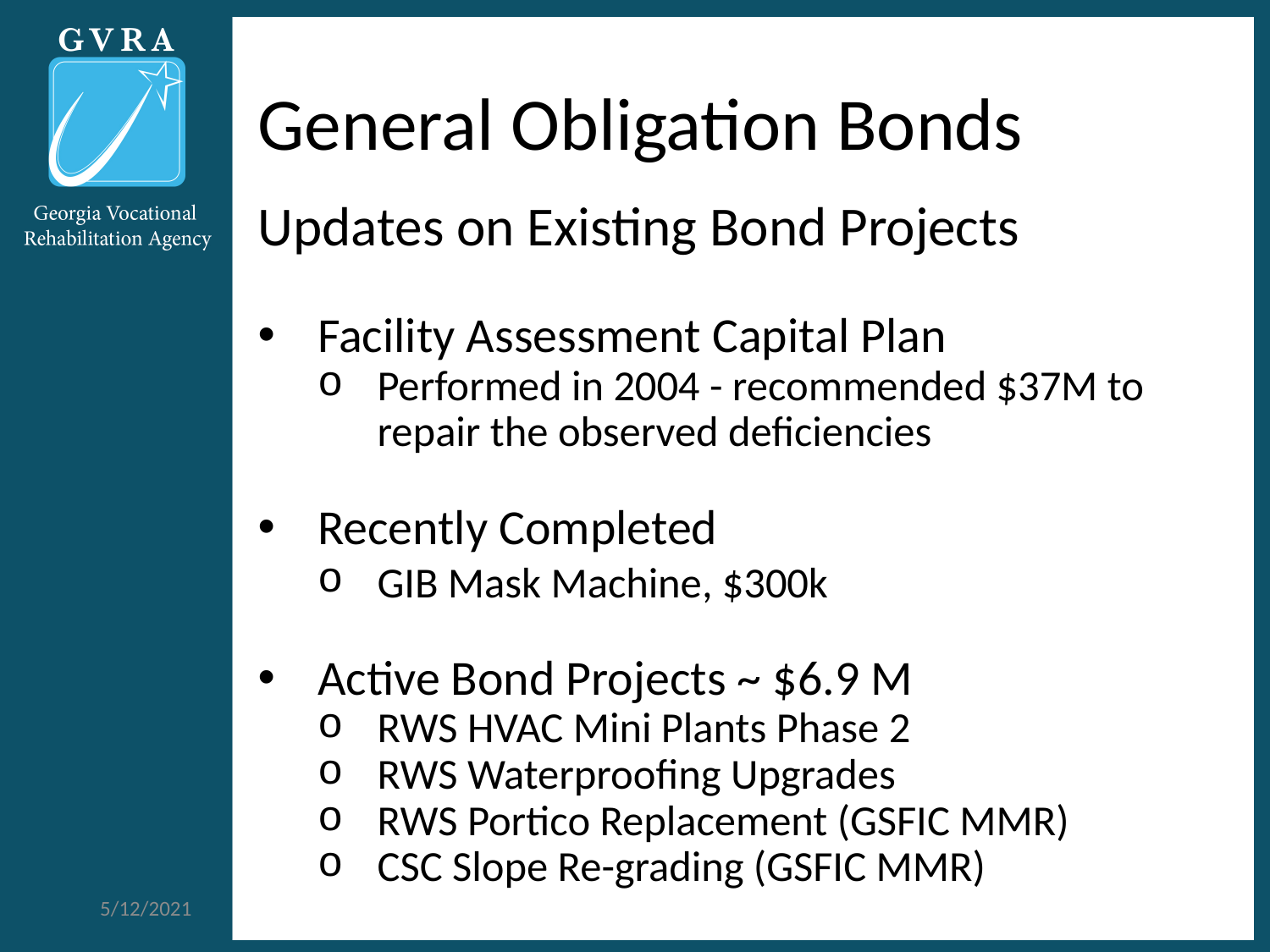

# General Obligation Bonds
Updates on Existing Bond Projects

Facility Assessment Capital Plan
Performed in 2004 - recommended $37M to repair the observed deficiencies

Recently Completed
GIB Mask Machine, $300k

Active Bond Projects ~ $6.9 M
RWS HVAC Mini Plants Phase 2
RWS Waterproofing Upgrades
RWS Portico Replacement (GSFIC MMR)
CSC Slope Re-grading (GSFIC MMR)
5/12/2021